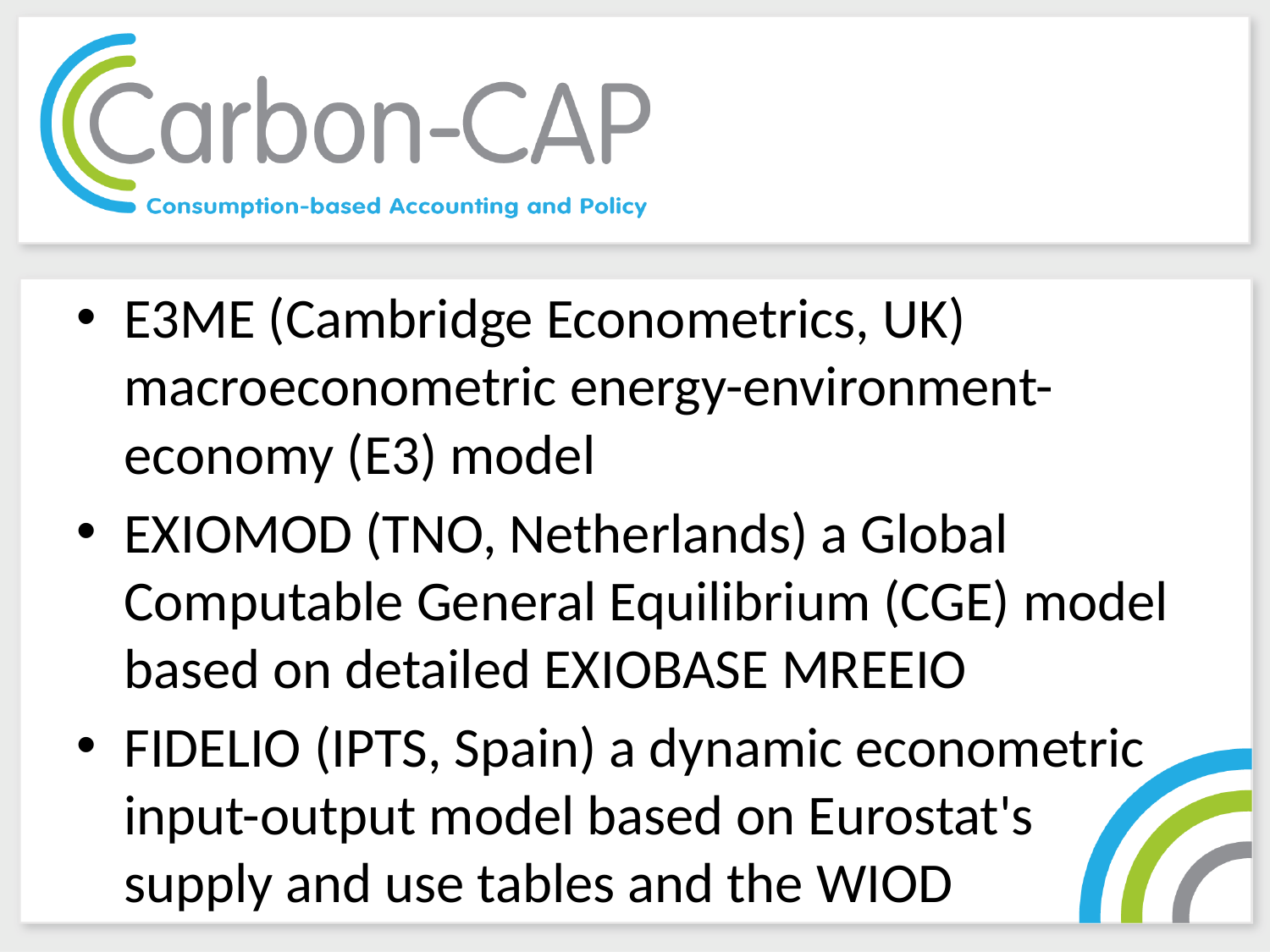

E3ME (Cambridge Econometrics, UK) macroeconometric energy-environment-economy (E3) model
EXIOMOD (TNO, Netherlands) a Global Computable General Equilibrium (CGE) model based on detailed EXIOBASE MREEIO
FIDELIO (IPTS, Spain) a dynamic econometric input-output model based on Eurostat's supply and use tables and the WIOD